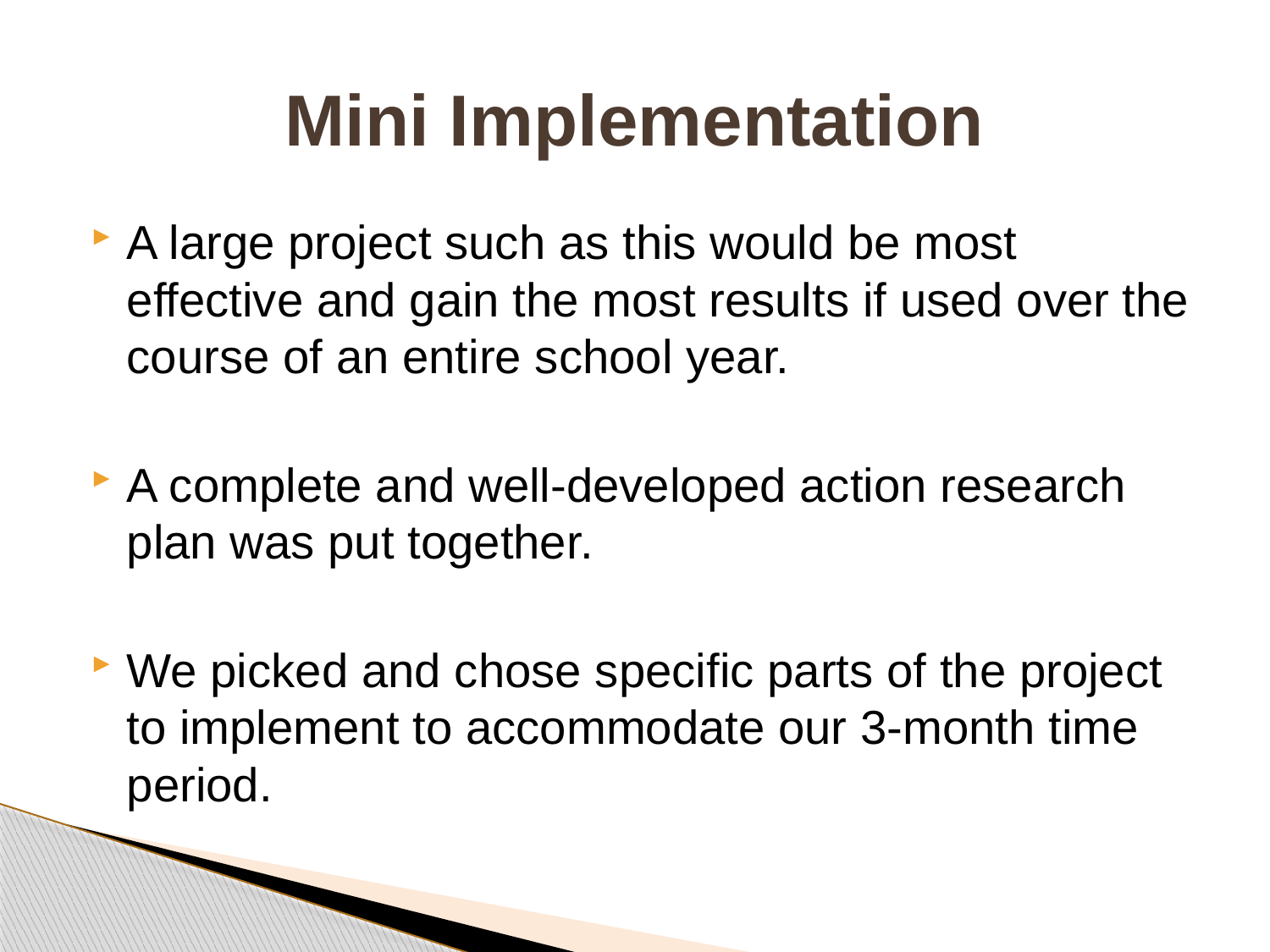

# Mini Implementation
A large project such as this would be most effective and gain the most results if used over the course of an entire school year.

A complete and well-developed action research plan was put together.

We picked and chose specific parts of the project to implement to accommodate our 3-month time period.